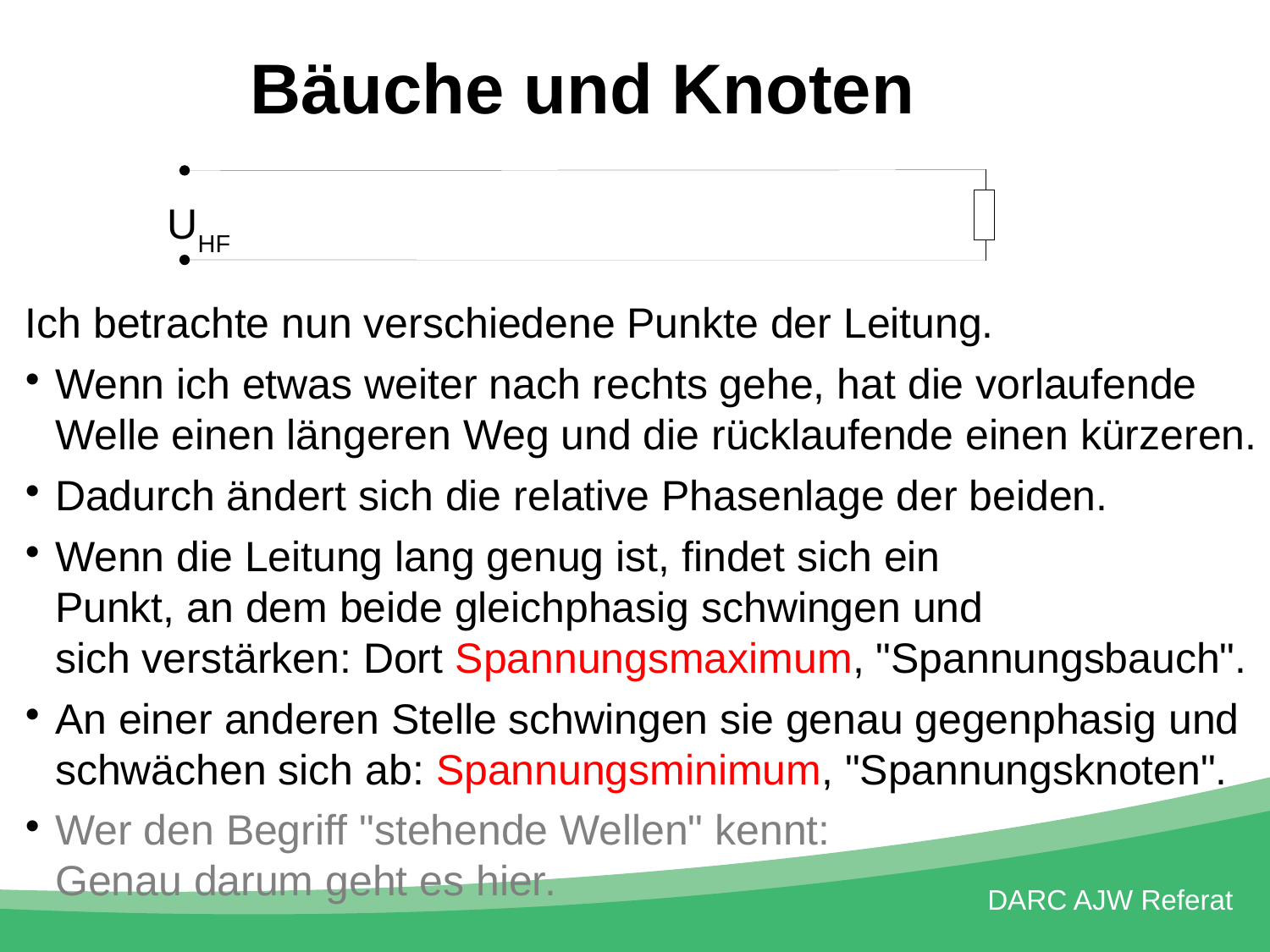

Bäuche und Knoten

UHF

Ich betrachte nun verschiedene Punkte der Leitung.
Wenn ich etwas weiter nach rechts gehe, hat die vorlaufende
Welle einen längeren Weg und die rücklaufende einen kürzeren.
Dadurch ändert sich die relative Phasenlage der beiden.
Wenn die Leitung lang genug ist, findet sich ein
Punkt, an dem beide gleichphasig schwingen und
sich verstärken: Dort Spannungsmaximum, "Spannungsbauch".
An einer anderen Stelle schwingen sie genau gegenphasig und
schwächen sich ab: Spannungsminimum, "Spannungsknoten".
Wer den Begriff "stehende Wellen" kennt:
Genau darum geht es hier.